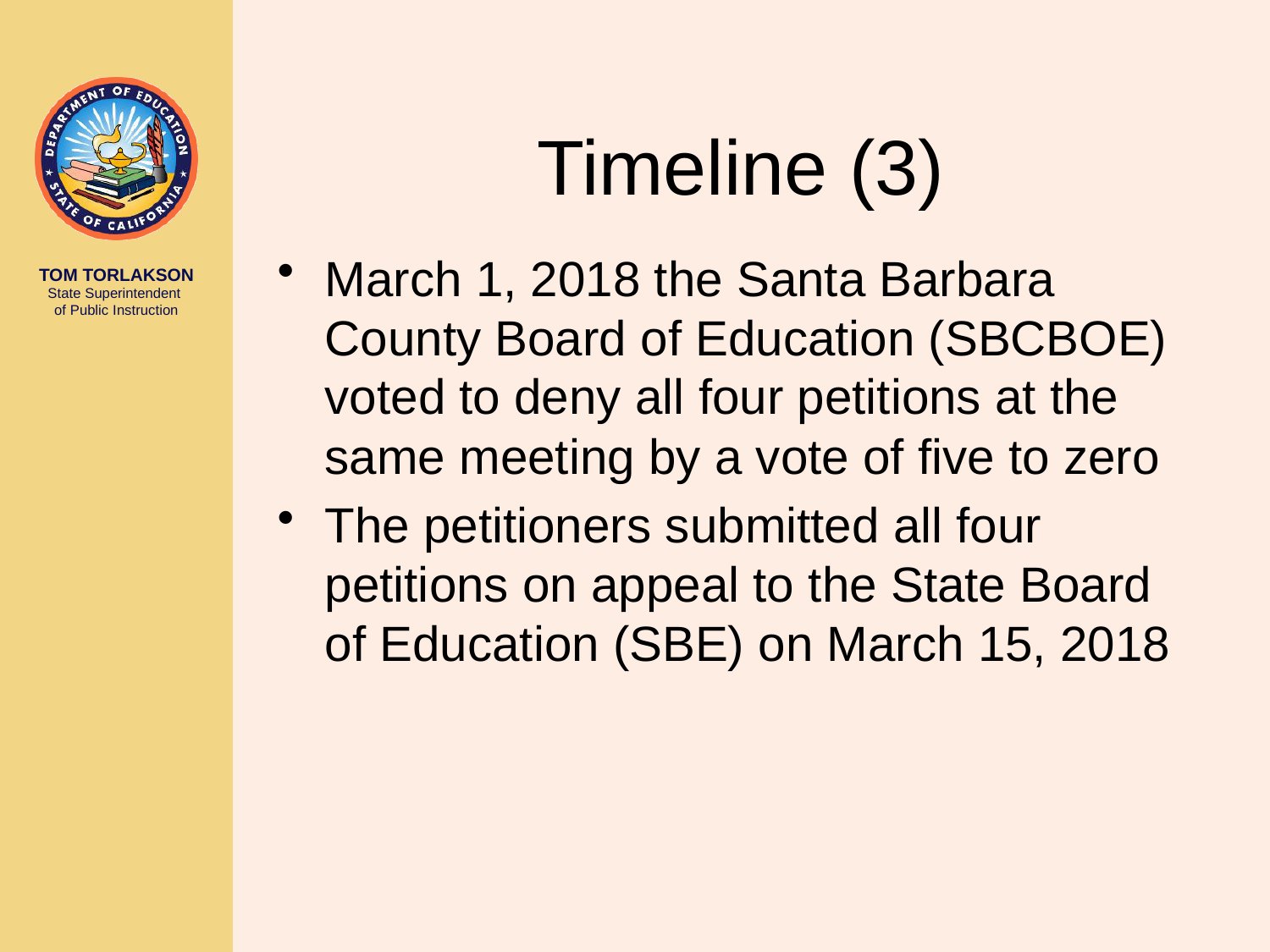

# Timeline (3)
March 1, 2018 the Santa Barbara County Board of Education (SBCBOE) voted to deny all four petitions at the same meeting by a vote of five to zero
The petitioners submitted all four petitions on appeal to the State Board of Education (SBE) on March 15, 2018